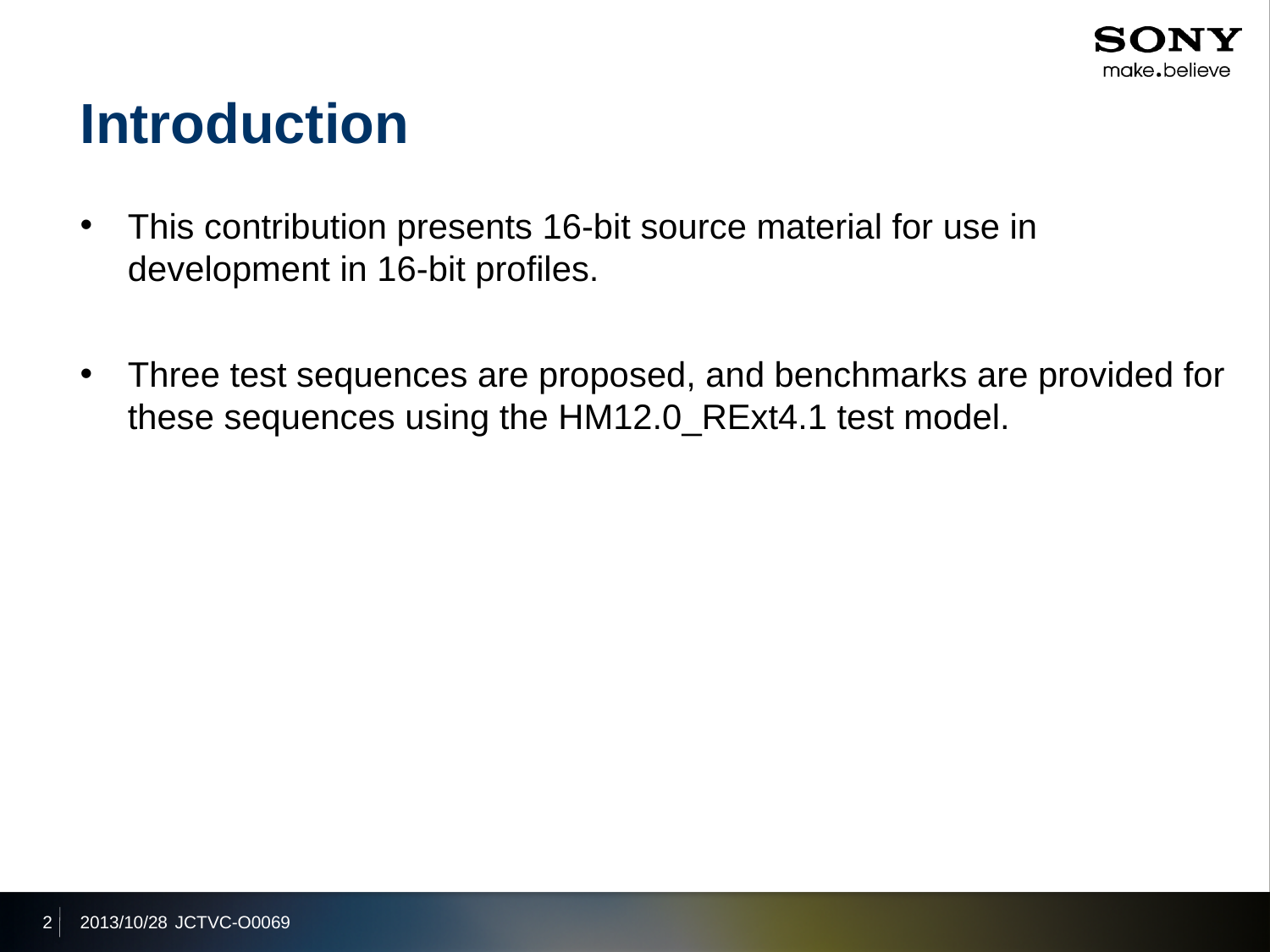

# Introduction

This contribution presents 16-bit source material for use in development in 16-bit profiles.

Three test sequences are proposed, and benchmarks are provided for these sequences using the HM12.0_RExt4.1 test model.
2
2013/10/28
JCTVC-O0069